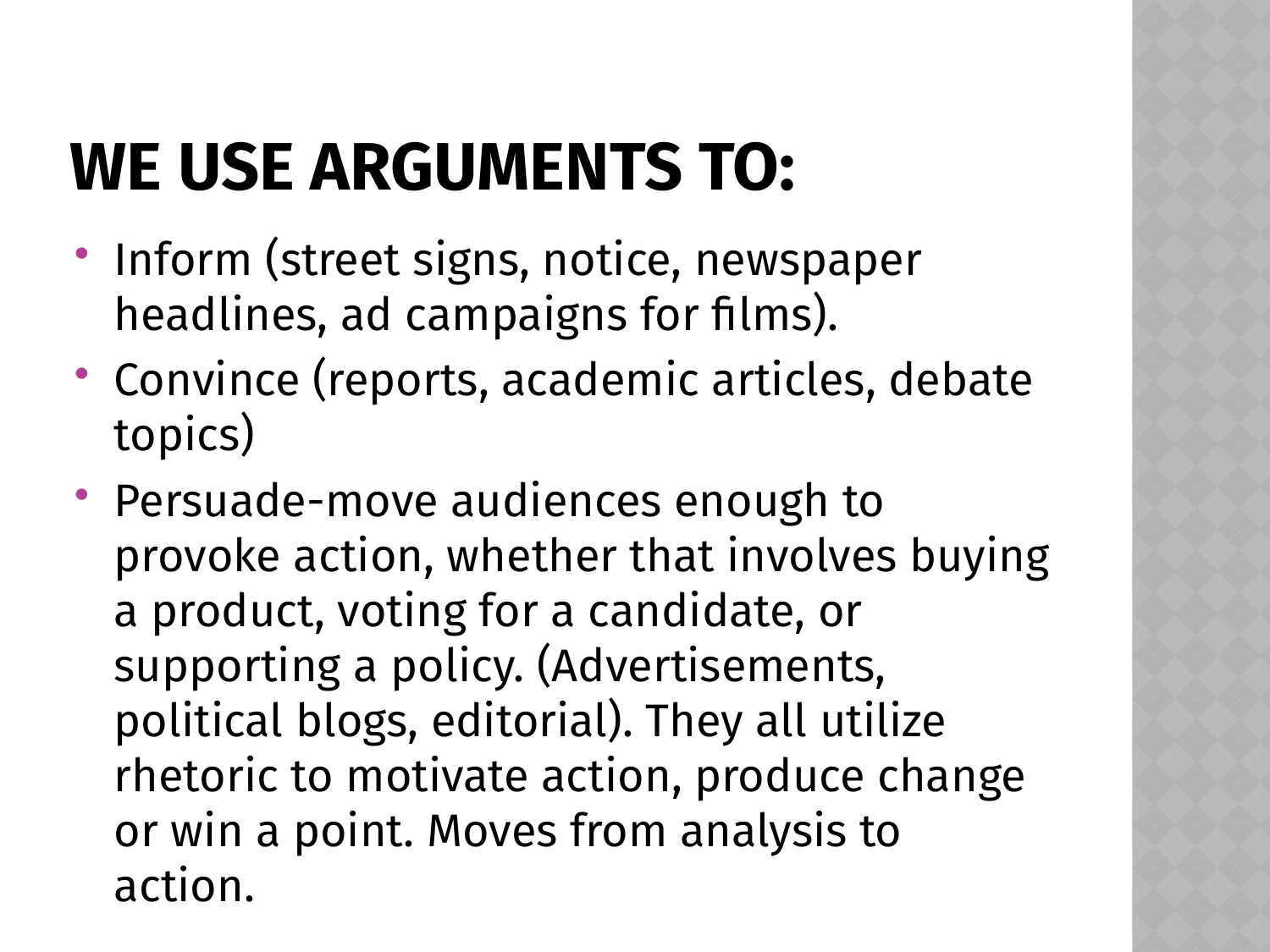

# We use arguments to:
Inform (street signs, notice, newspaper headlines, ad campaigns for films).
Convince (reports, academic articles, debate topics)
Persuade-move audiences enough to provoke action, whether that involves buying a product, voting for a candidate, or supporting a policy. (Advertisements, political blogs, editorial). They all utilize rhetoric to motivate action, produce change or win a point. Moves from analysis to action.